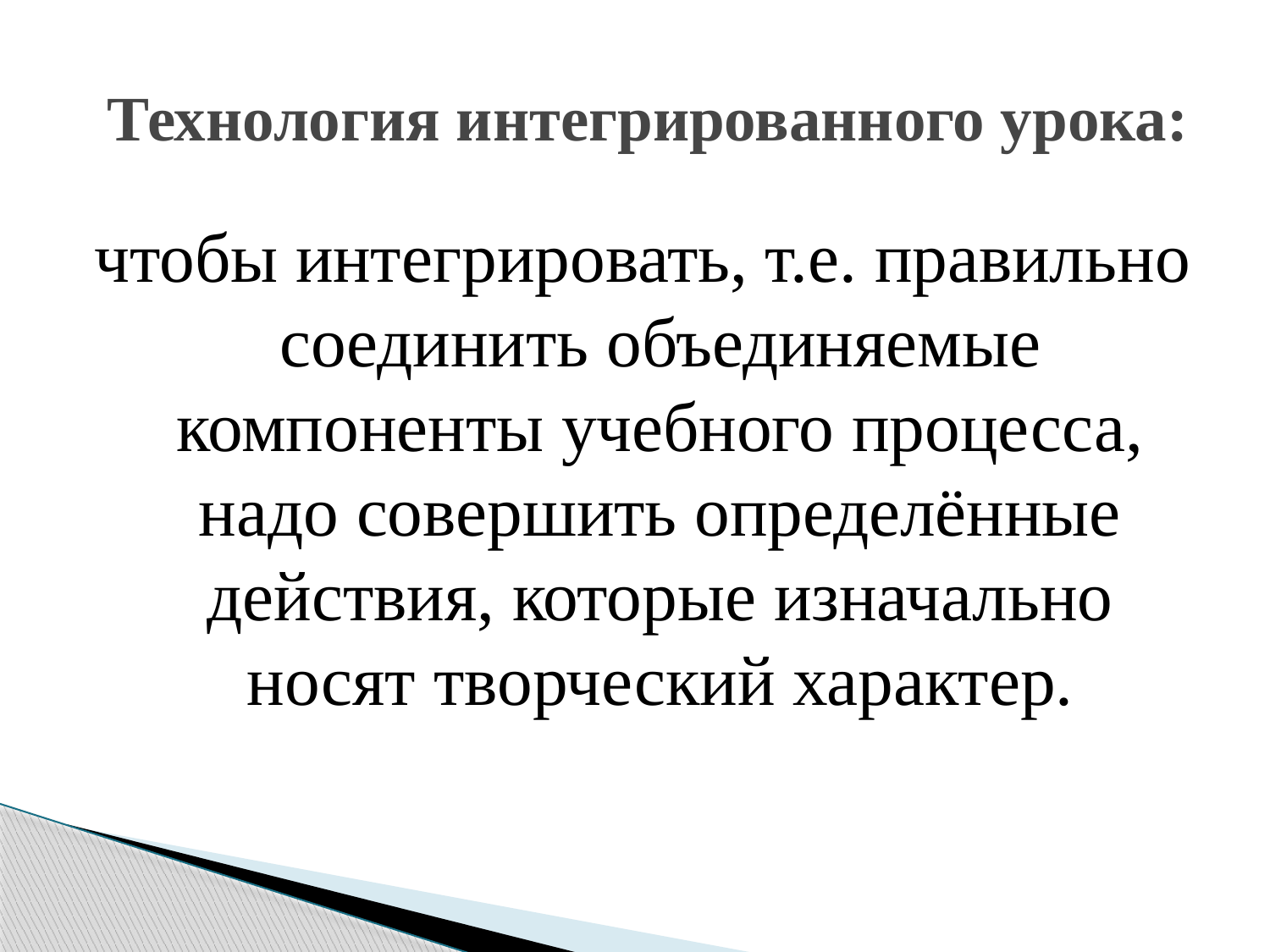

# Технология интегрированного урока:
чтобы интегрировать, т.е. правильно соединить объединяемые компоненты учебного процесса, надо совершить определённые действия, которые изначально носят творческий характер.